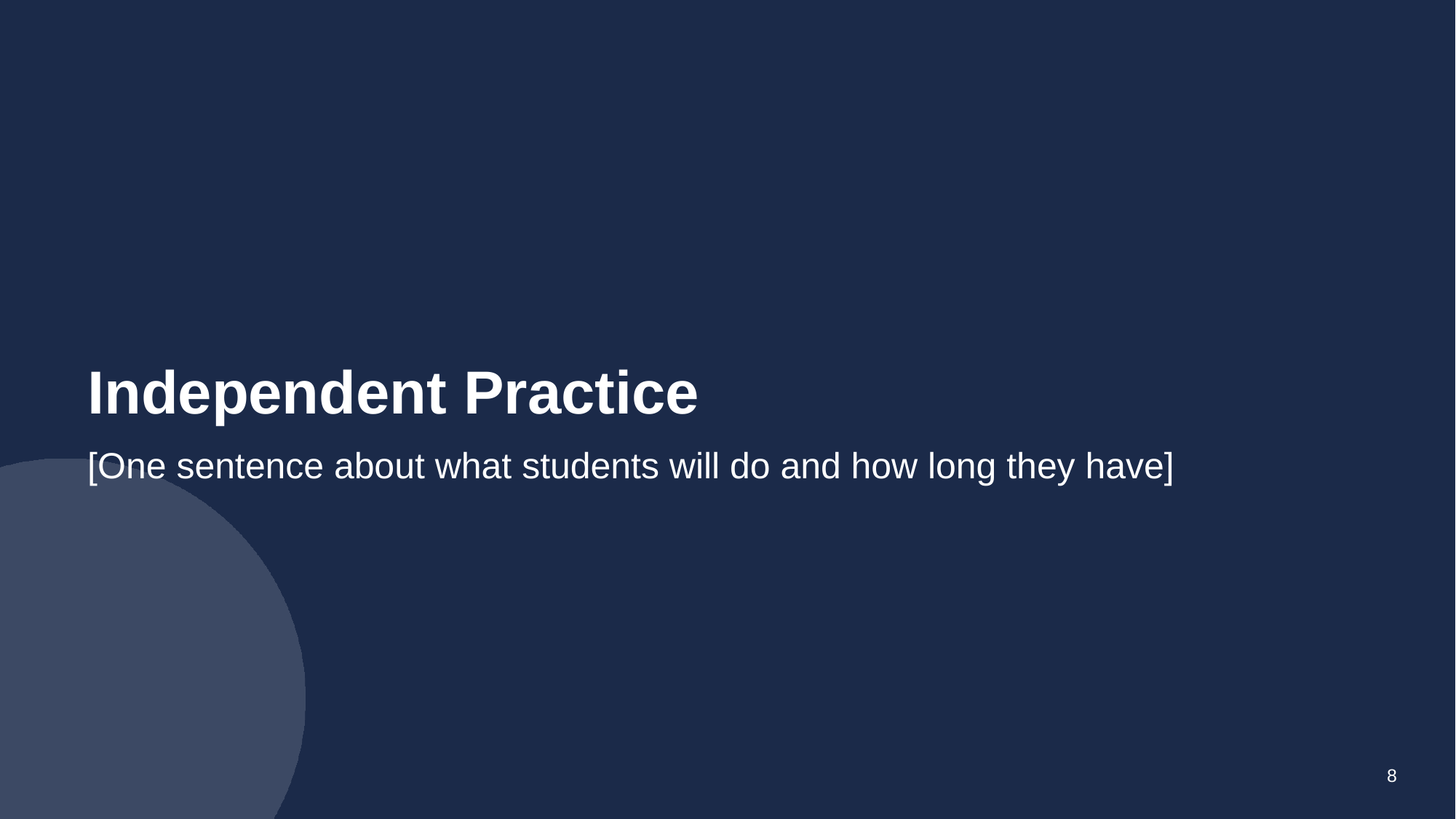

Independent Practice
[One sentence about what students will do and how long they have]
8